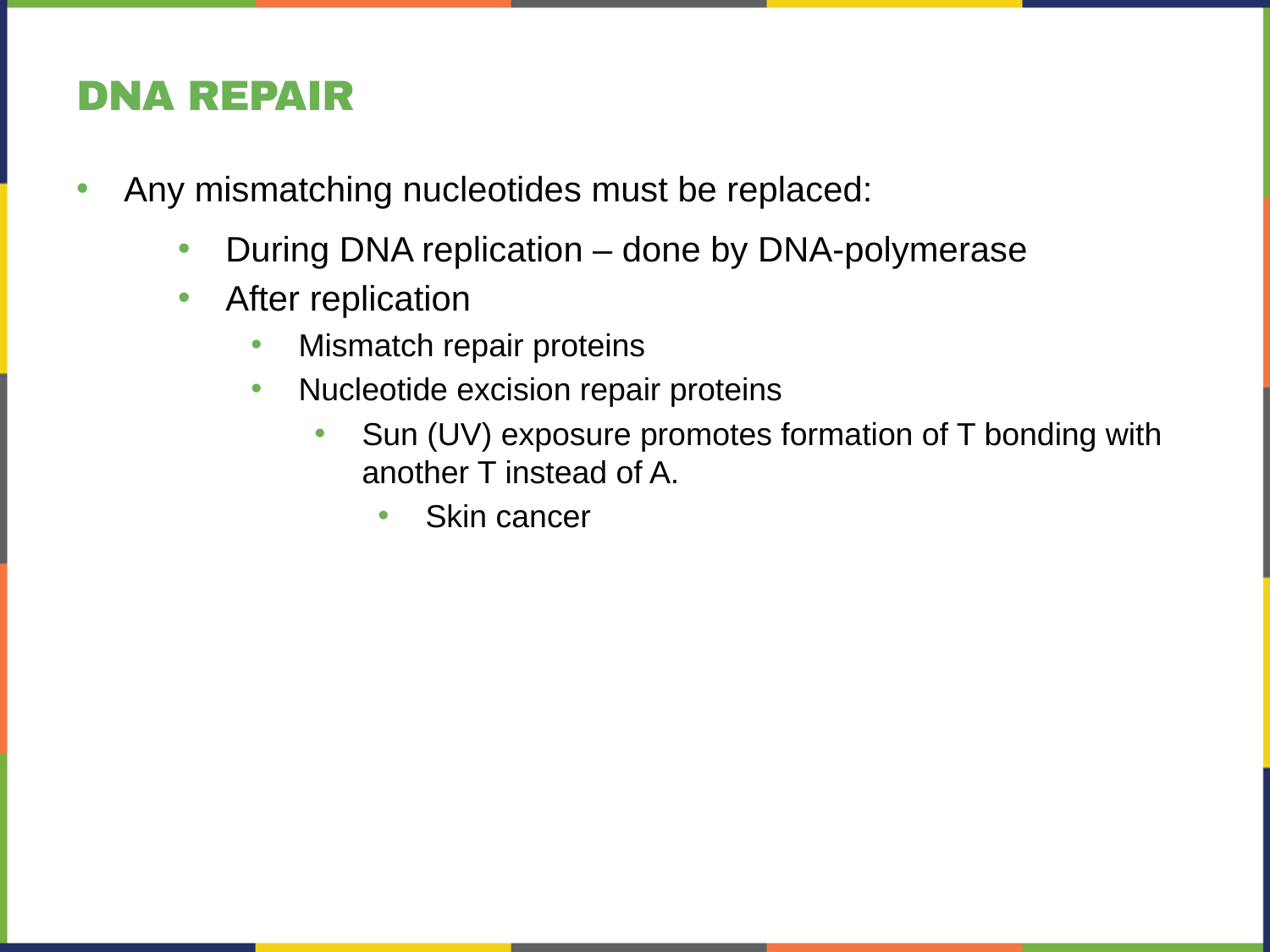

# Dna repair
Any mismatching nucleotides must be replaced:
During DNA replication – done by DNA-polymerase
After replication
Mismatch repair proteins
Nucleotide excision repair proteins
Sun (UV) exposure promotes formation of T bonding with another T instead of A.
Skin cancer